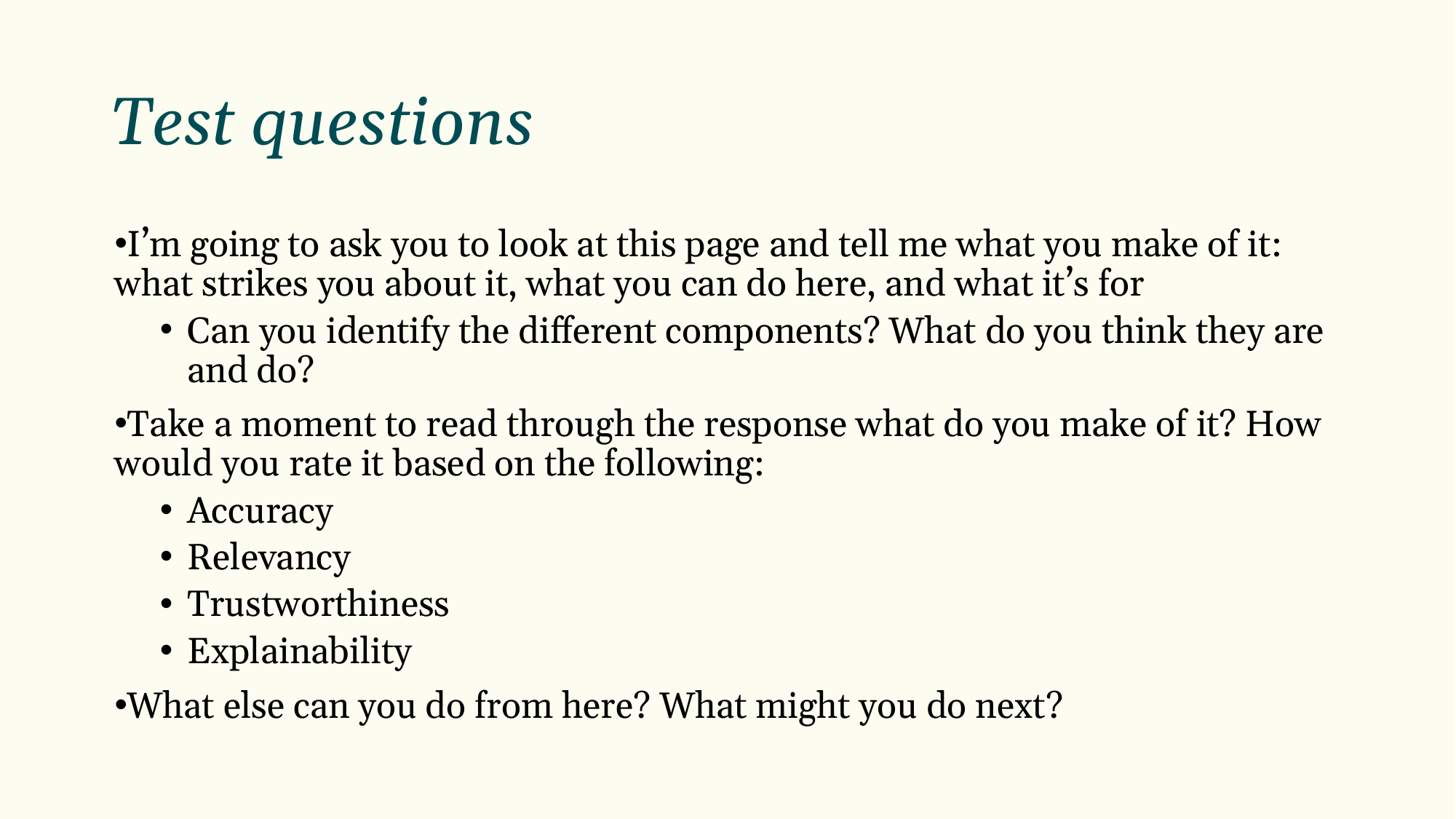

# Test questions
I’m going to ask you to look at this page and tell me what you make of it: what strikes you about it, what you can do here, and what it’s for
Can you identify the different components? What do you think they are and do?
Take a moment to read through the response what do you make of it? How would you rate it based on the following:
Accuracy
Relevancy
Trustworthiness
Explainability
What else can you do from here? What might you do next?